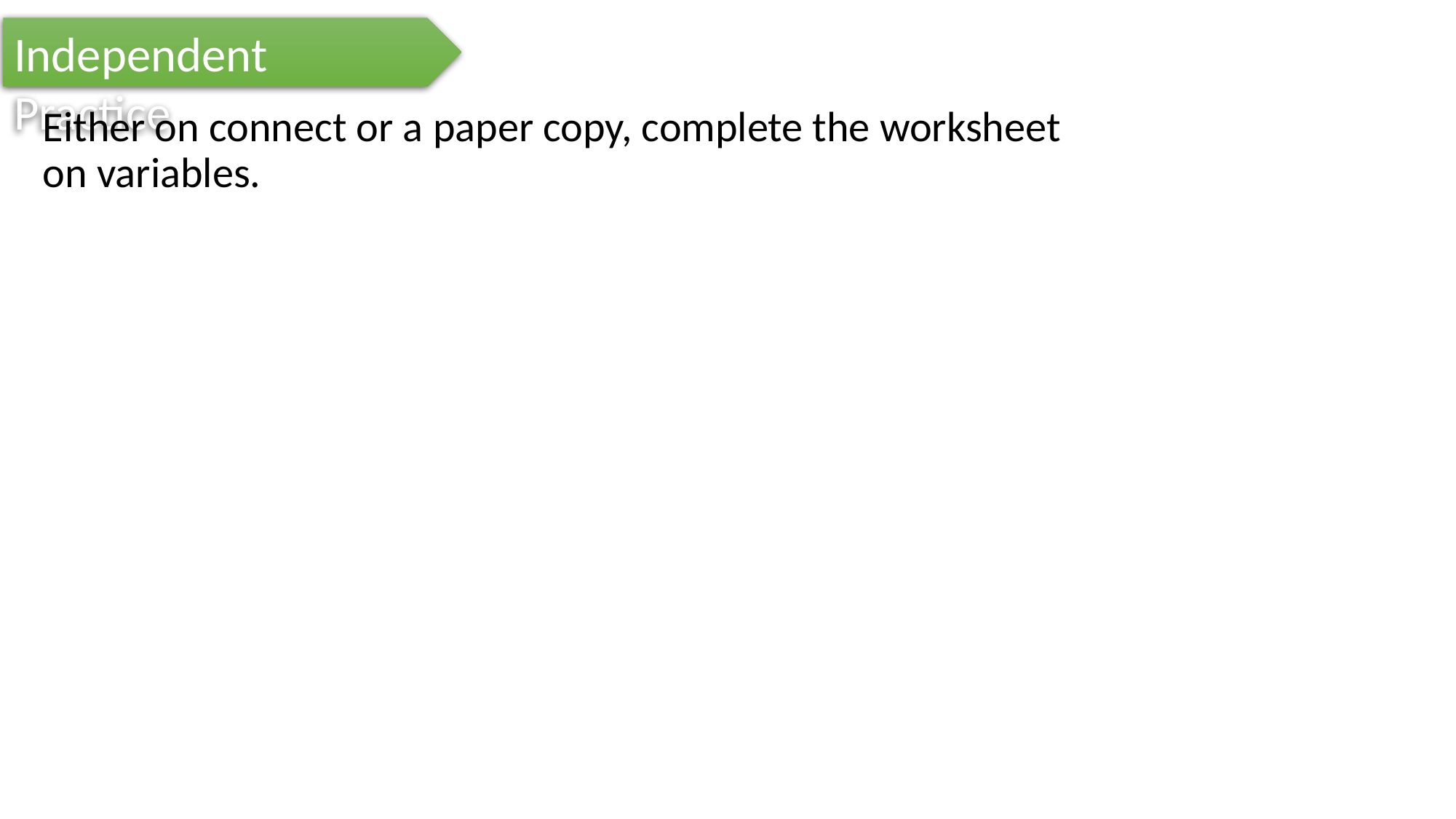

Independent Practice
Either on connect or a paper copy, complete the worksheet on variables.